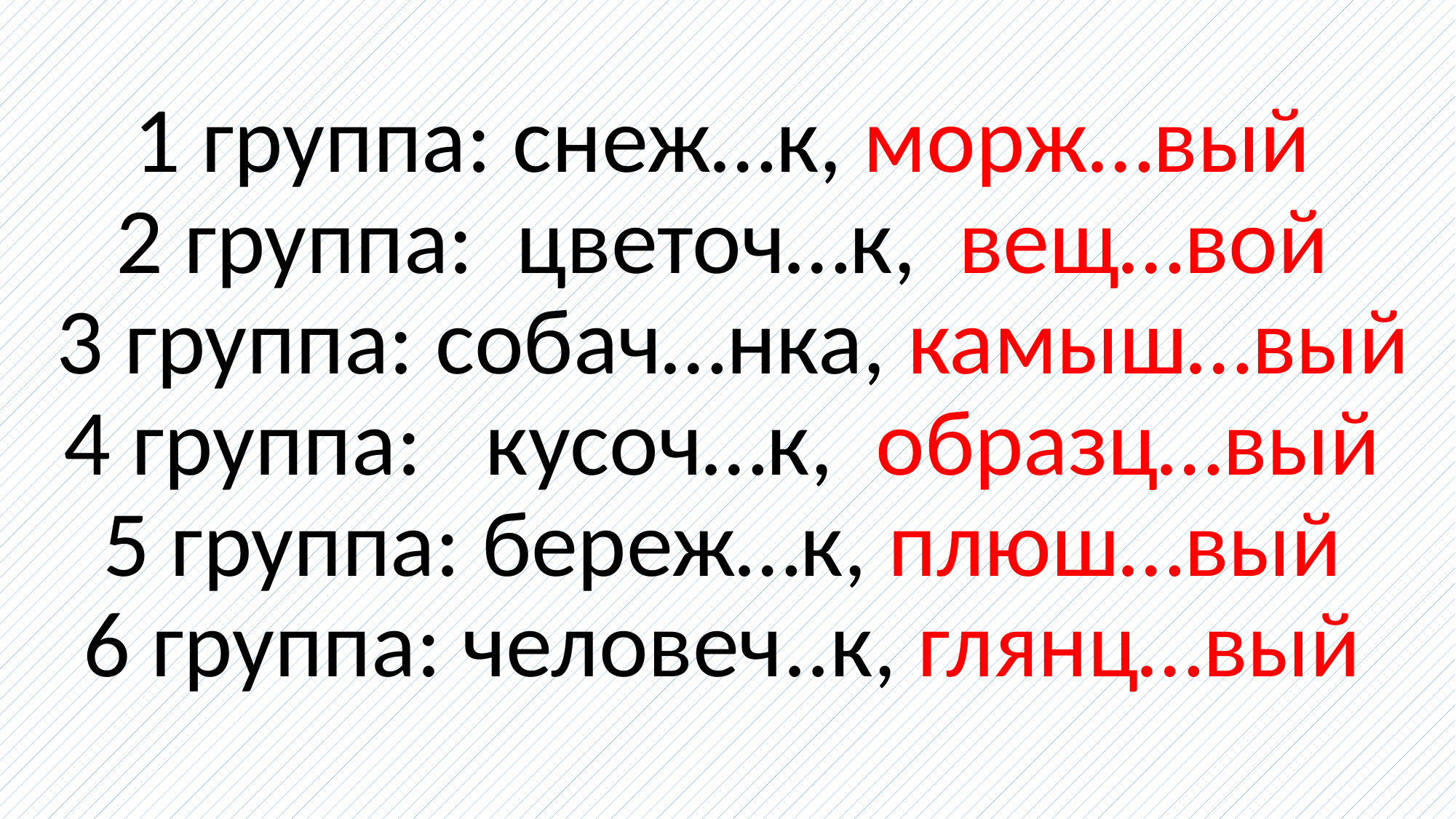

# 1 группа: снеж…к, морж…вый 2 группа:  цветоч…к,  вещ…вой 3 группа: собач…нка, камыш…вый 4 группа:   кусоч…к,  образц…вый 5 группа: береж…к, плюш…вый 6 группа: человеч..к, глянц…вый